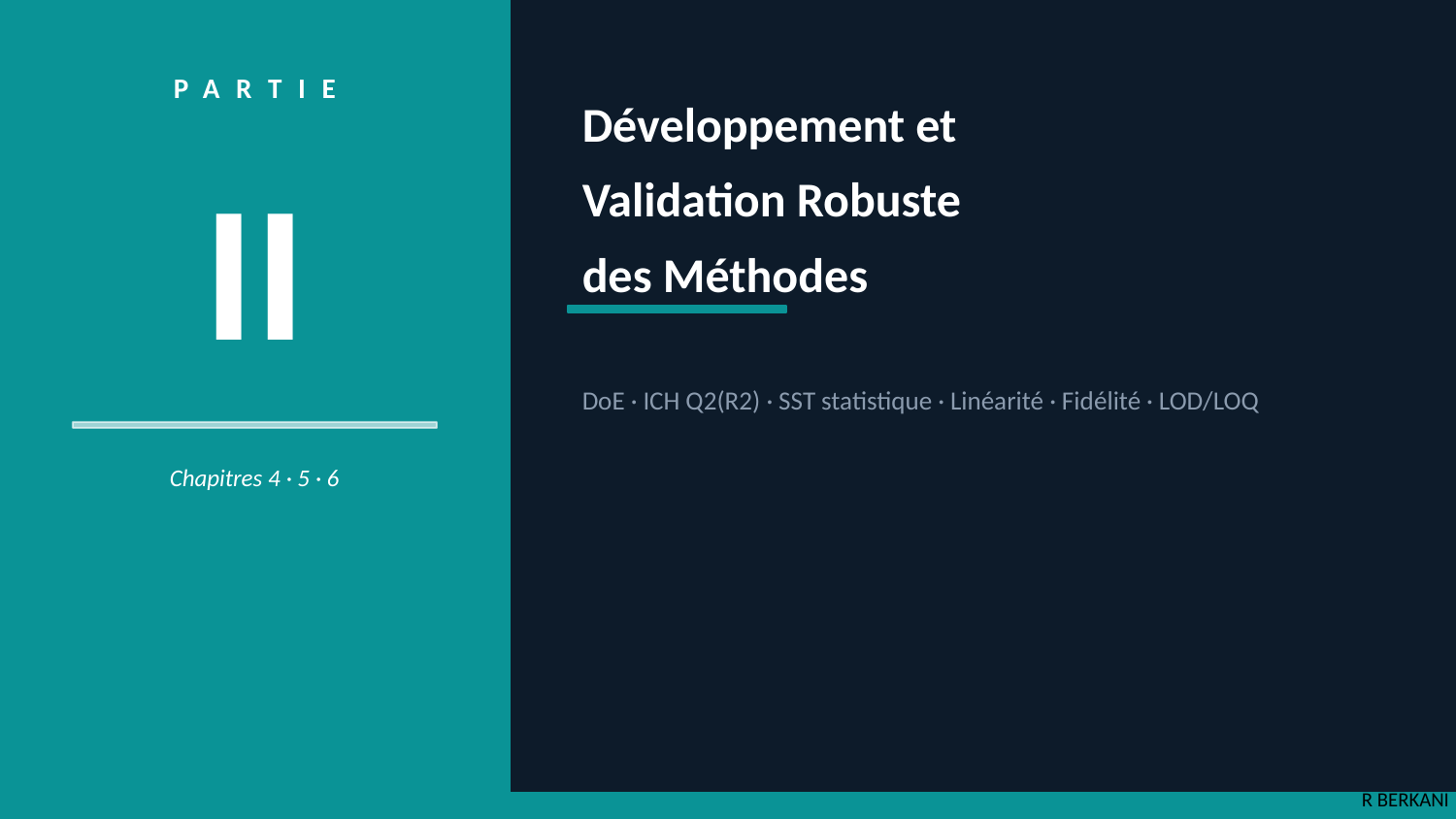

PARTIE
Développement et
Validation Robuste
des Méthodes
II

DoE · ICH Q2(R2) · SST statistique · Linéarité · Fidélité · LOD/LOQ

Chapitres 4 · 5 · 6
R BERKANI